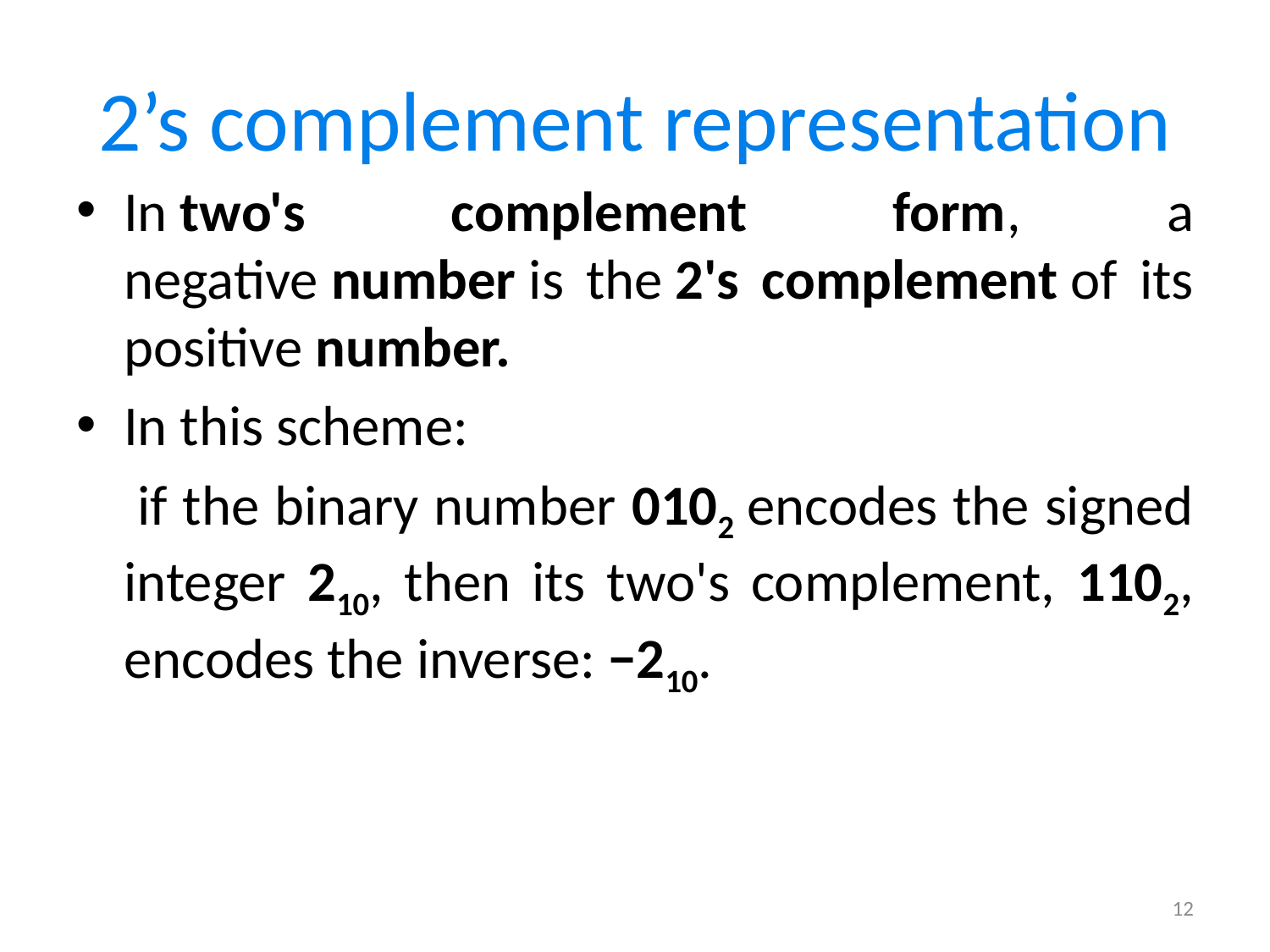

# 2’s complement representation
In two's complement form, a negative number is the 2's complement of its positive number.
In this scheme:
    if the binary number 0102 encodes the signed integer 210, then its two's complement, 1102, encodes the inverse: −210.
12